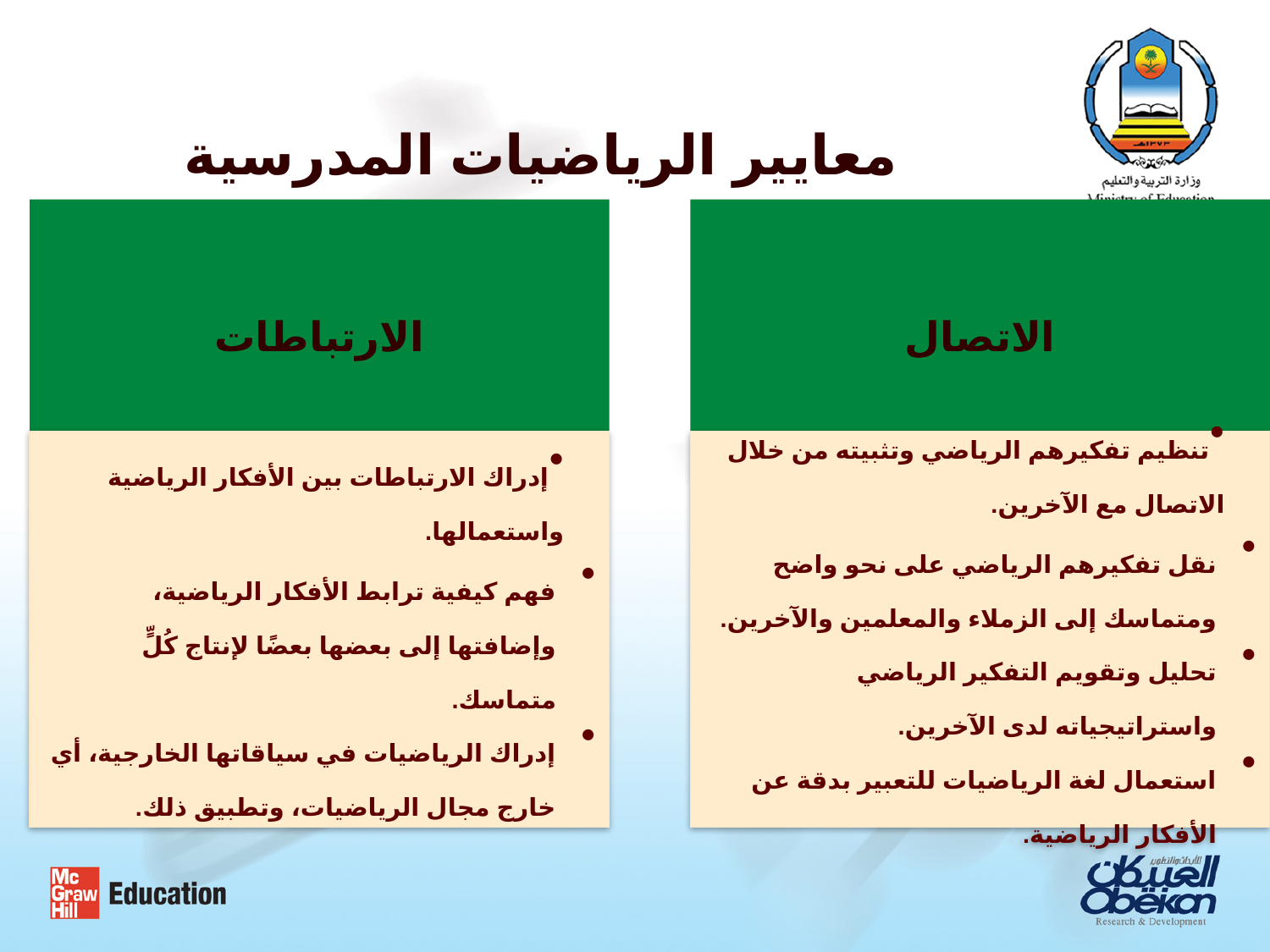

معايير الرياضيات المدرسية
إدراك الرياضيات في سياقاتها الخارجية، أي خارج مجال الرياضيات، وتطبيق ذلك.